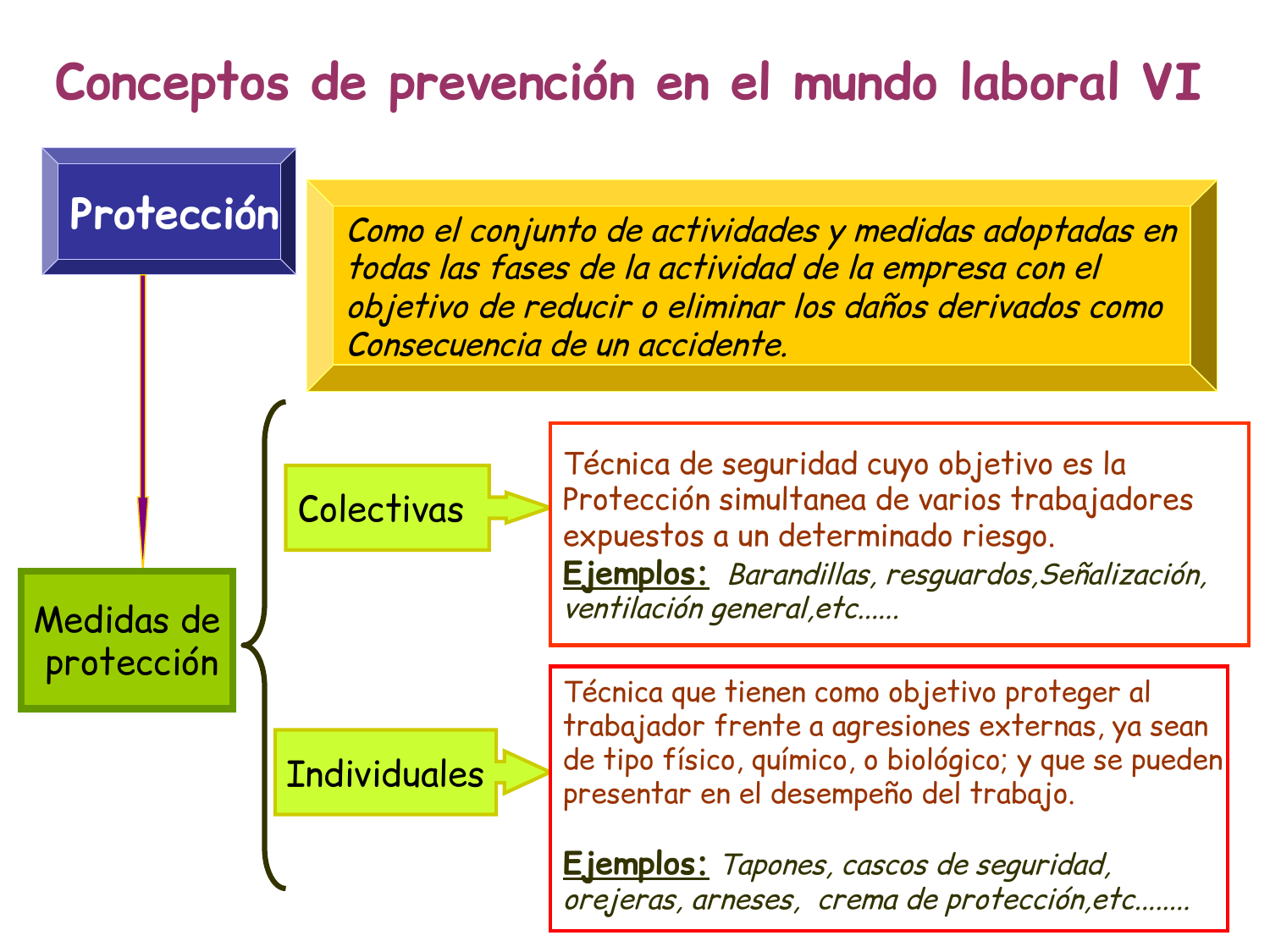

# Conceptos de prevención en el mundo laboral VI
Protección
Como el conjunto de actividades y medidas adoptadas en
todas las fases de la actividad de la empresa con el
objetivo de reducir o eliminar los daños derivados como
Consecuencia de un accidente.

Técnica de seguridad cuyo objetivo es la
Protección simultanea de varios trabajadores
expuestos a un determinado riesgo.
Ejemplos:  Barandillas, resguardos,Señalización,
ventilación general,etc......
Colectivas
Medidas de
 protección

Técnica que tienen como objetivo proteger al trabajador frente a agresiones externas, ya sean de tipo físico, químico, o biológico; y que se pueden presentar en el desempeño del trabajo.

Ejemplos: Tapones, cascos de seguridad,
orejeras, arneses,  crema de protección,etc........

Individuales